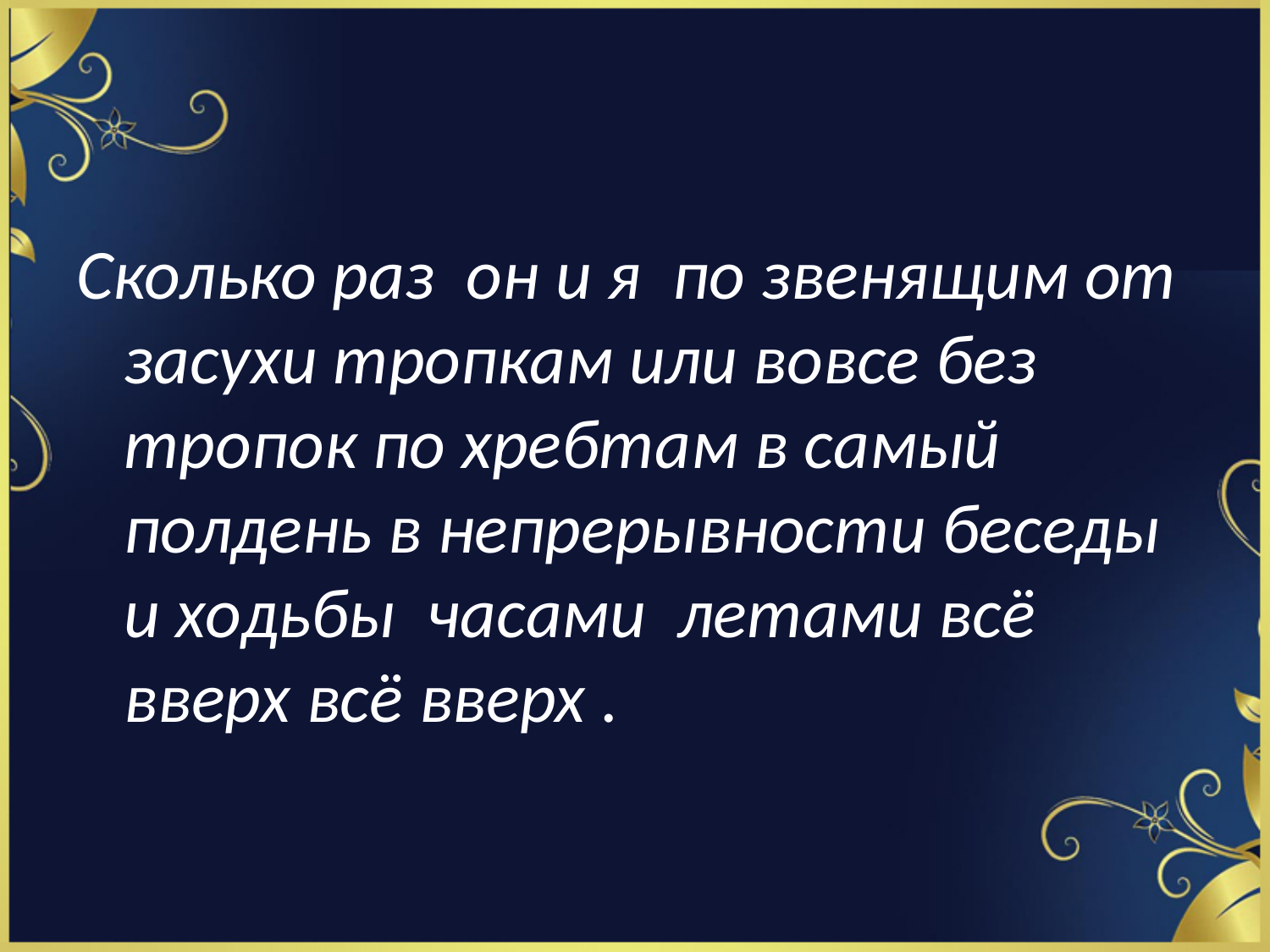

Сколько раз  он и я  по звенящим от засухи тропкам или вовсе без тропок по хребтам в самый полдень в непрерывности беседы и ходьбы  часами  летами всё вверх всё вверх .